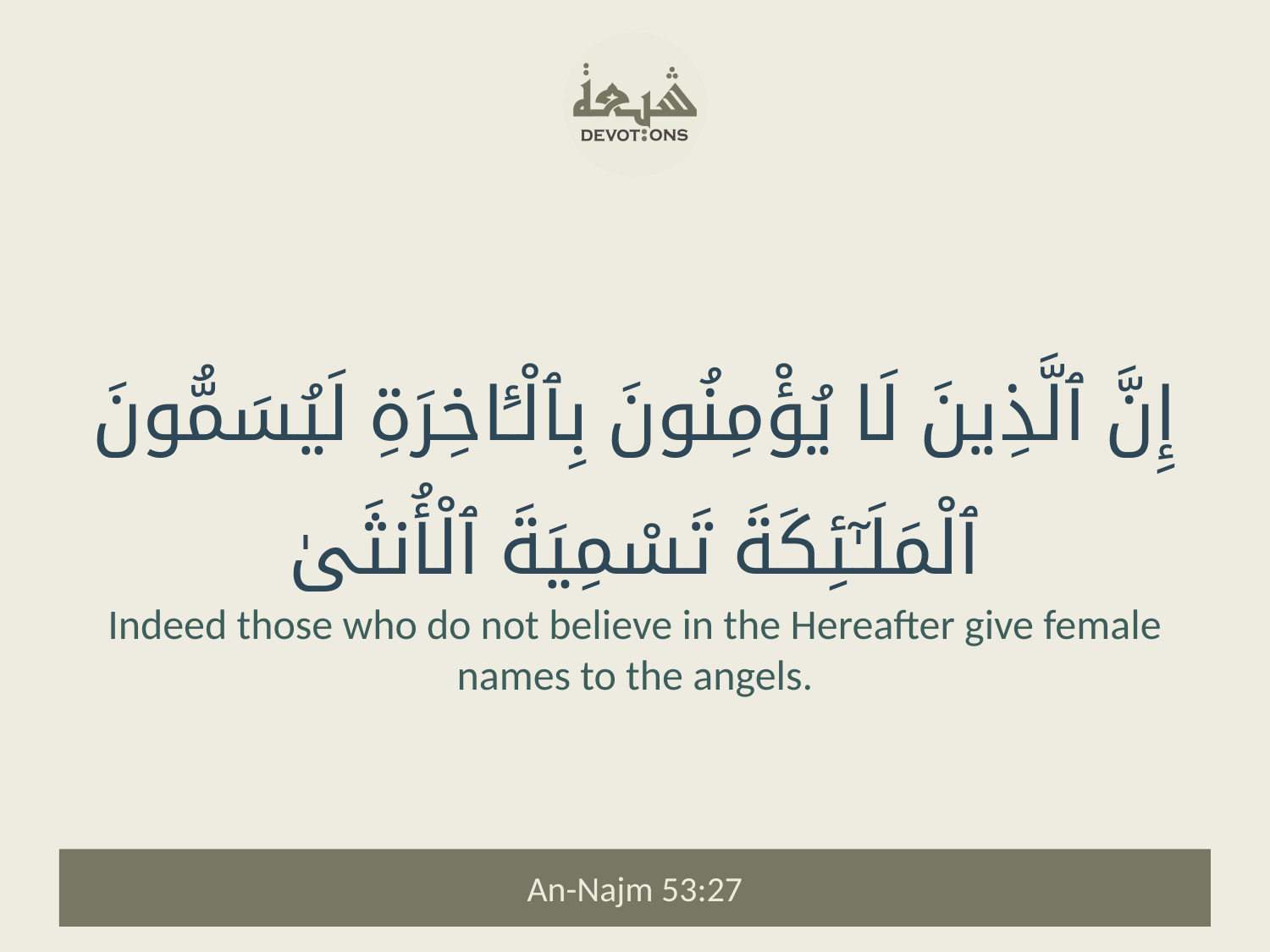

إِنَّ ٱلَّذِينَ لَا يُؤْمِنُونَ بِٱلْـَٔاخِرَةِ لَيُسَمُّونَ ٱلْمَلَـٰٓئِكَةَ تَسْمِيَةَ ٱلْأُنثَىٰ
Indeed those who do not believe in the Hereafter give female names to the angels.
An-Najm 53:27